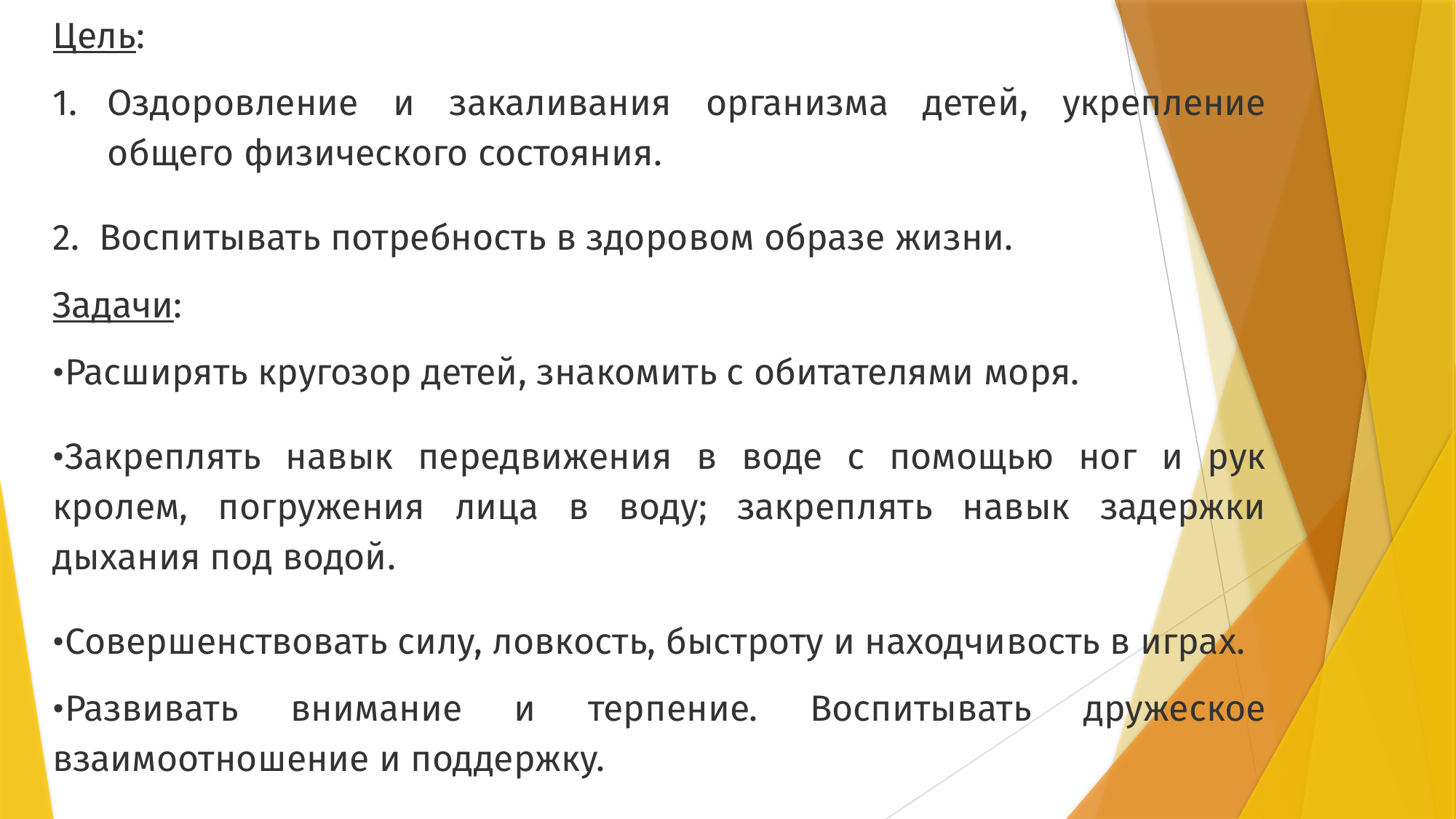

Цель:
Оздоровление и закаливания организма детей, укрепление общего физического состояния.
2.  Воспитывать потребность в здоровом образе жизни.
Задачи:
•Расширять кругозор детей, знакомить с обитателями моря.
•Закреплять навык передвижения в воде с помощью ног и рук кролем, погружения лица в воду; закреплять навык задержки дыхания под водой.
•Совершенствовать силу, ловкость, быстроту и находчивость в играх.
•Развивать внимание и терпение. Воспитывать дружеское взаимоотношение и поддержку.